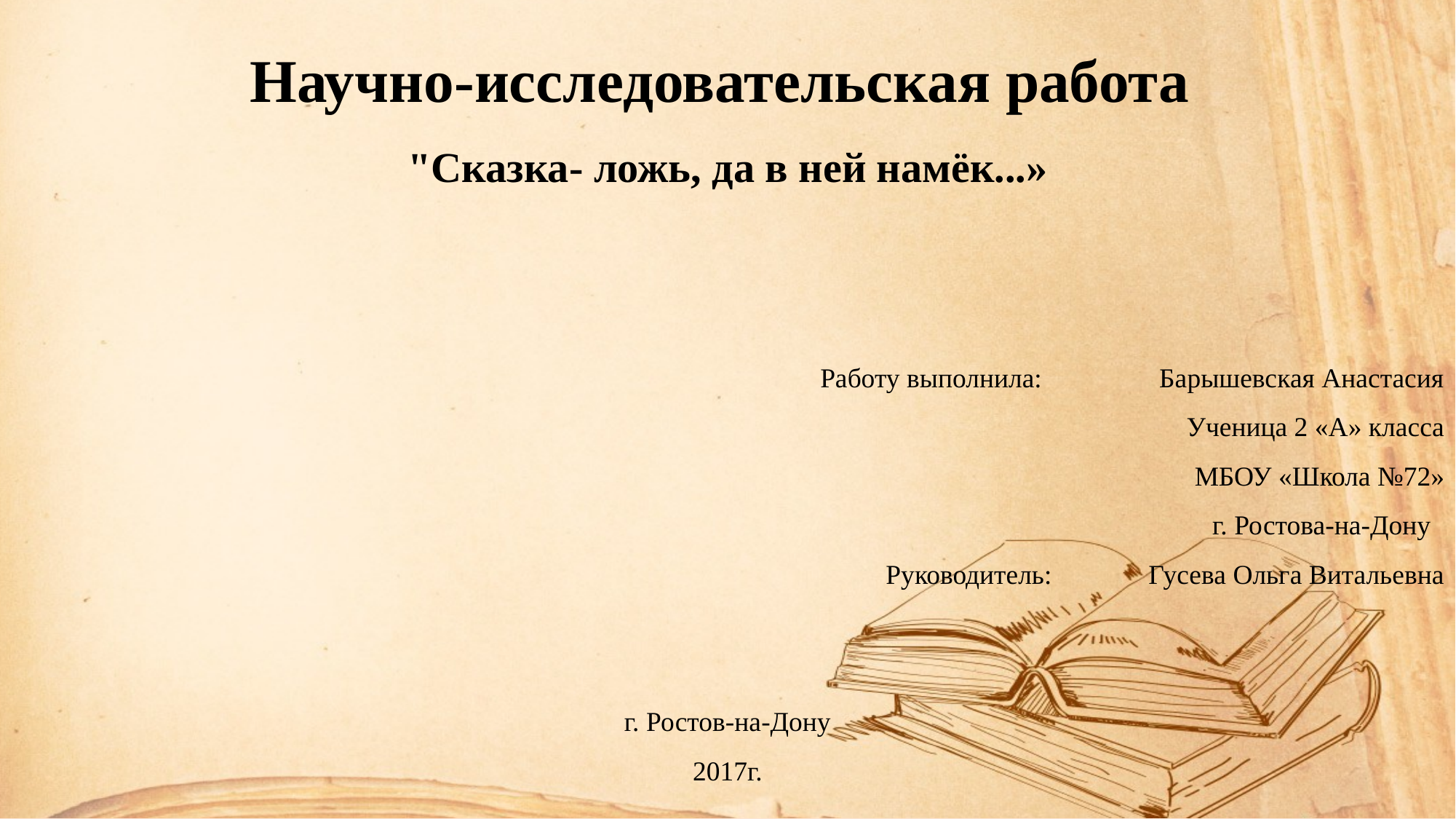

Научно-исследовательская работа
"Сказка- ложь, да в ней намёк...»

 Работу выполнила:                 Барышевская Анастасия
Ученица 2 «А» класса
МБОУ «Школа №72»
г. Ростова-на-Дону
Руководитель:              Гусева Ольга Витальевна

г. Ростов-на-Дону
2017г.